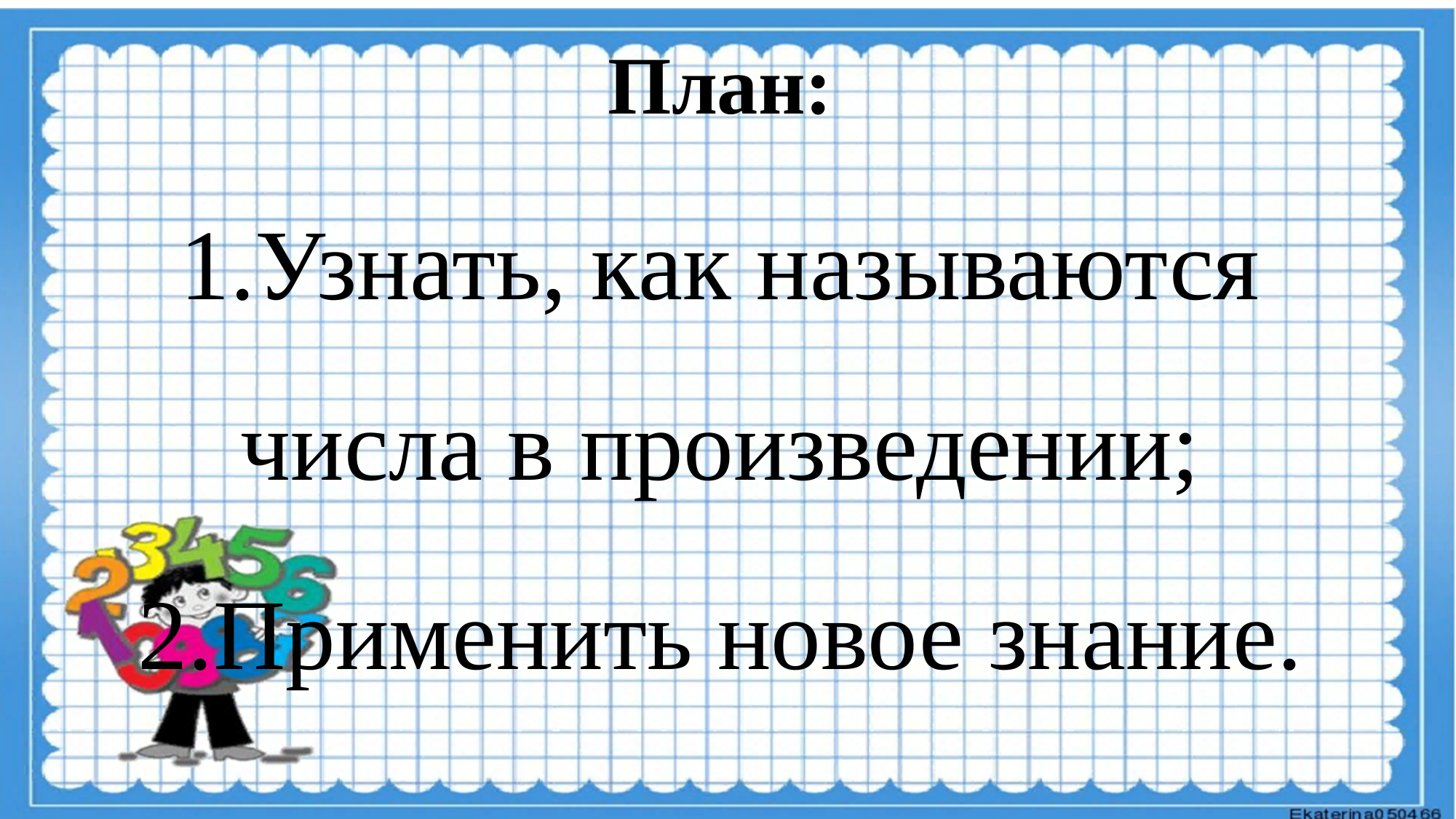

План:
1.Узнать, как называются числа в произведении;
2.Применить новое знание.